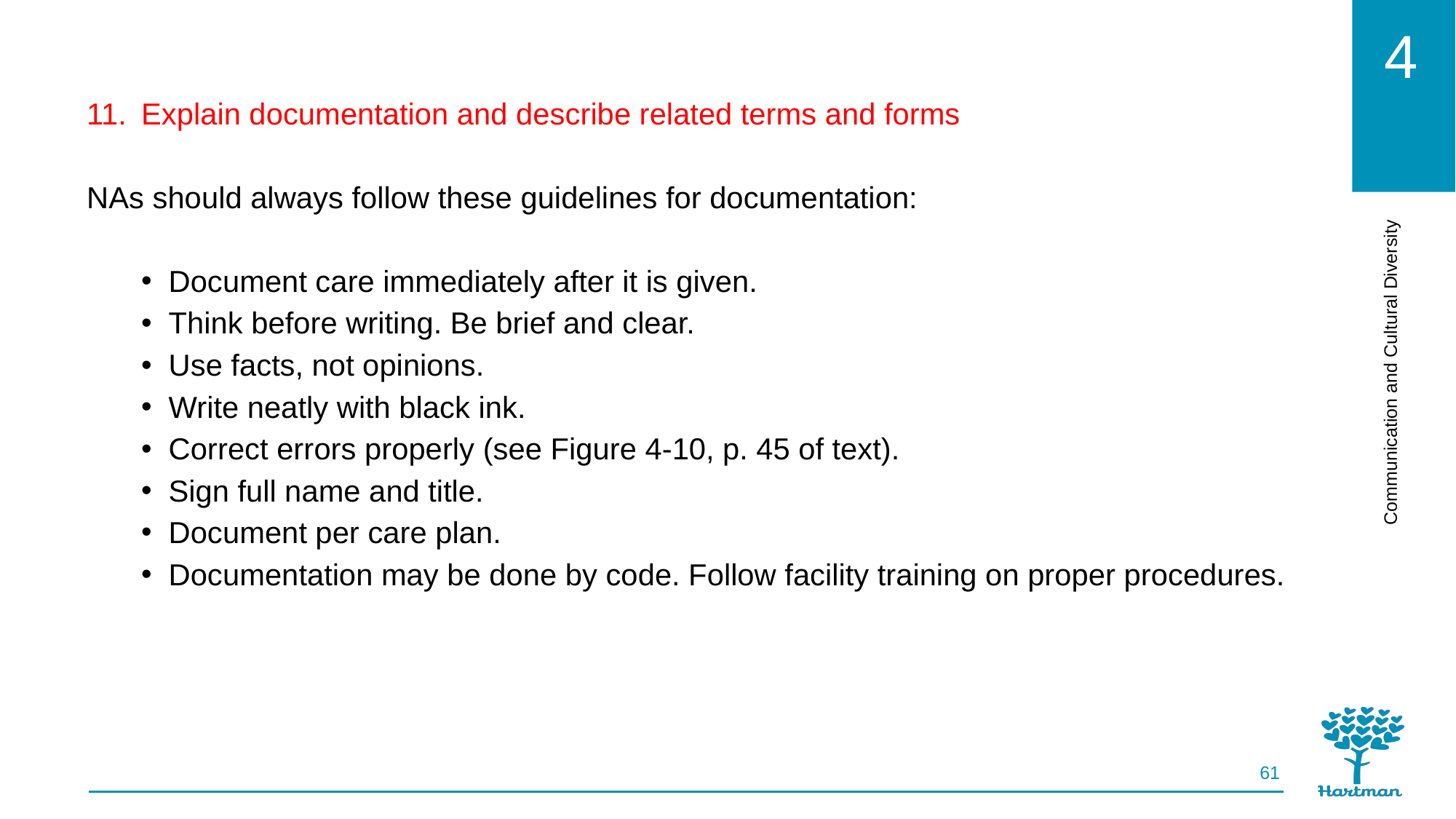

Explain documentation and describe related terms and forms

NAs should always follow these guidelines for documentation:

Document care immediately after it is given.
Think before writing. Be brief and clear.
Use facts, not opinions.
Write neatly with black ink.
Correct errors properly (see Figure 4-10, p. 45 of text).
Sign full name and title.
Document per care plan.
Documentation may be done by code. Follow facility training on proper procedures.

61